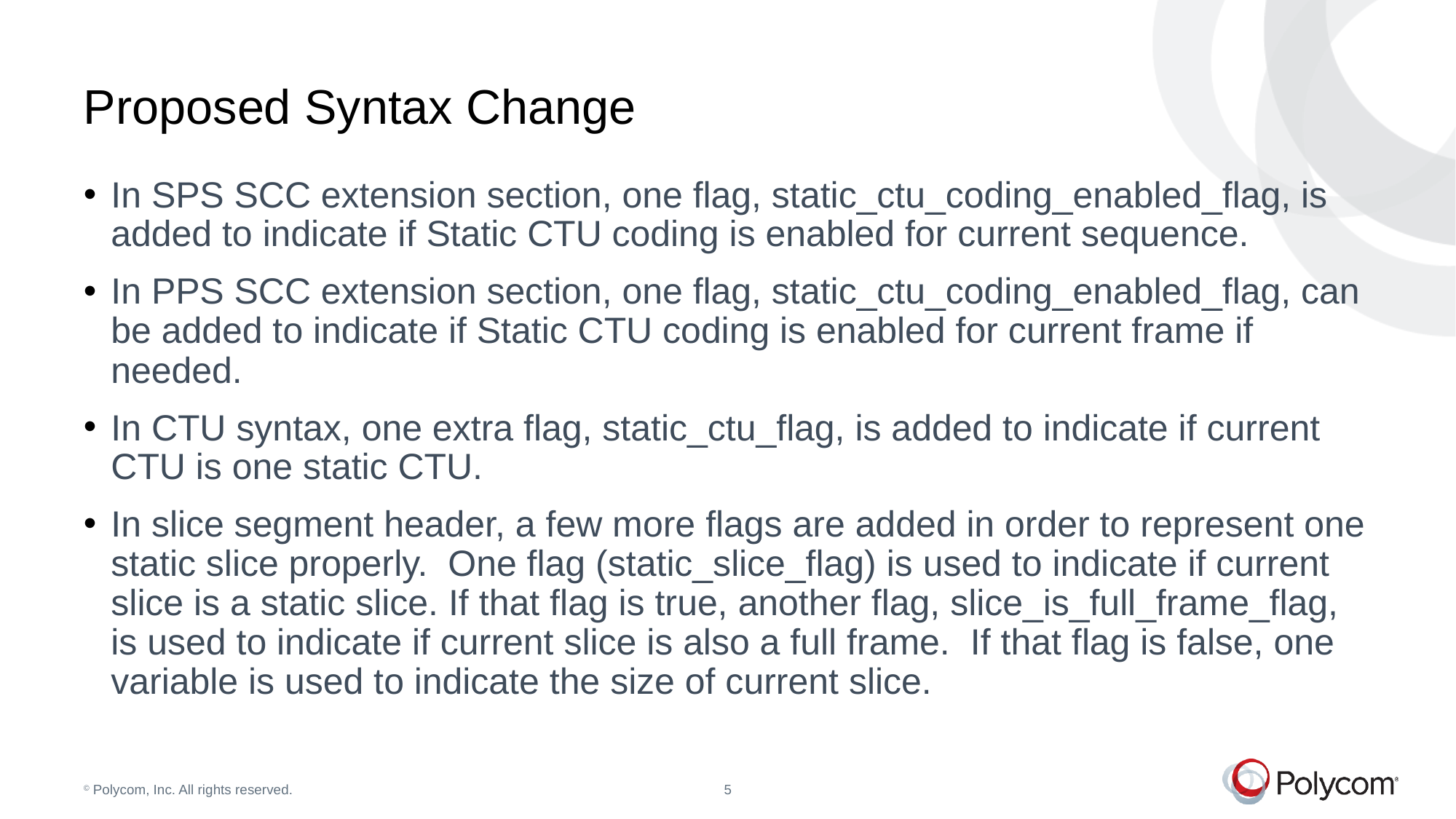

# Proposed Syntax Change
In SPS SCC extension section, one flag, static_ctu_coding_enabled_flag, is added to indicate if Static CTU coding is enabled for current sequence.
In PPS SCC extension section, one flag, static_ctu_coding_enabled_flag, can be added to indicate if Static CTU coding is enabled for current frame if needed.
In CTU syntax, one extra flag, static_ctu_flag, is added to indicate if current CTU is one static CTU.
In slice segment header, a few more flags are added in order to represent one static slice properly.  One flag (static_slice_flag) is used to indicate if current slice is a static slice. If that flag is true, another flag, slice_is_full_frame_flag, is used to indicate if current slice is also a full frame.  If that flag is false, one variable is used to indicate the size of current slice.